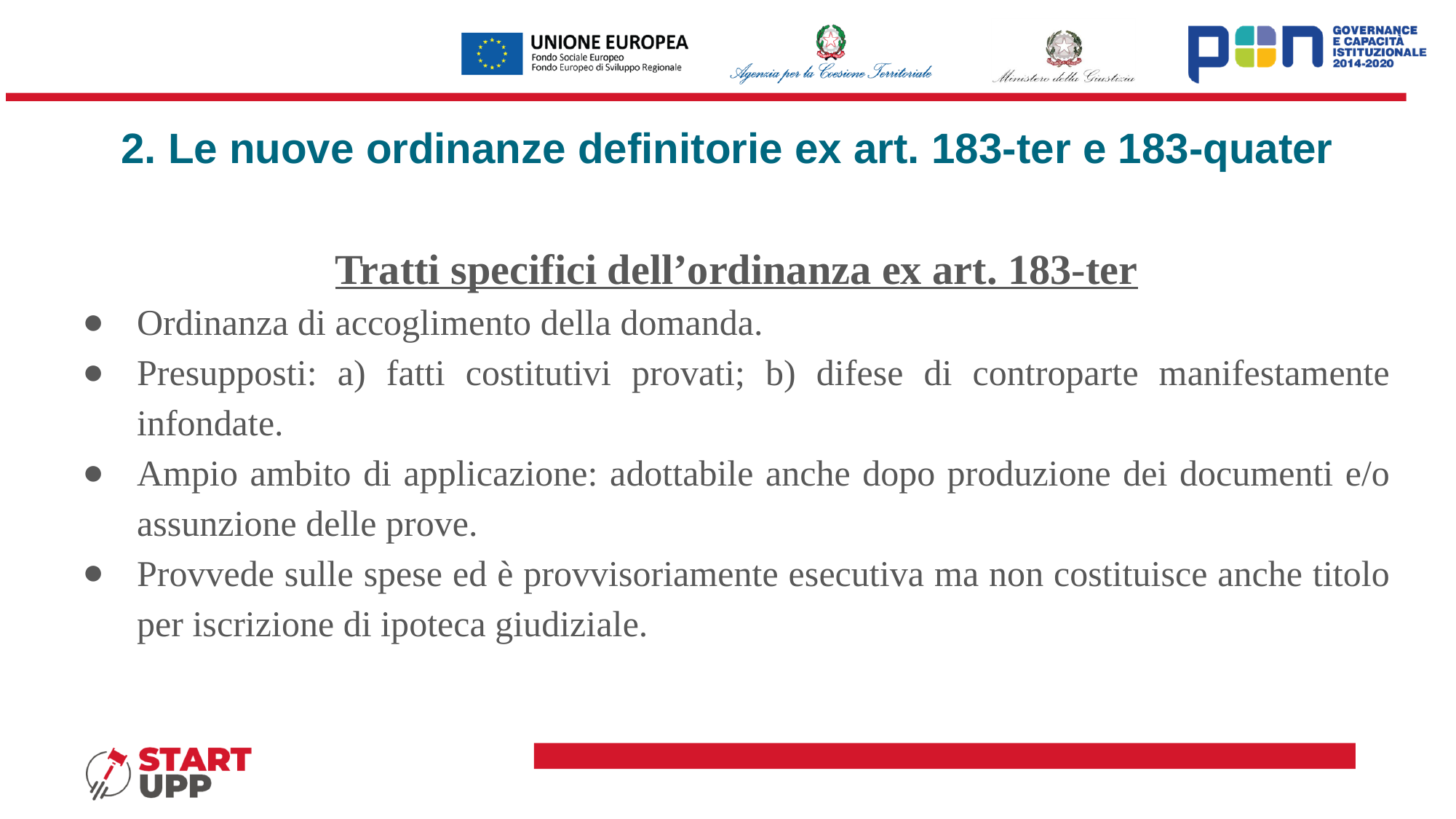

# 2. Le nuove ordinanze definitorie ex art. 183-ter e 183-quater
Tratti specifici dell’ordinanza ex art. 183-ter
Ordinanza di accoglimento della domanda.
Presupposti: a) fatti costitutivi provati; b) difese di controparte manifestamente infondate.
Ampio ambito di applicazione: adottabile anche dopo produzione dei documenti e/o assunzione delle prove.
Provvede sulle spese ed è provvisoriamente esecutiva ma non costituisce anche titolo per iscrizione di ipoteca giudiziale.